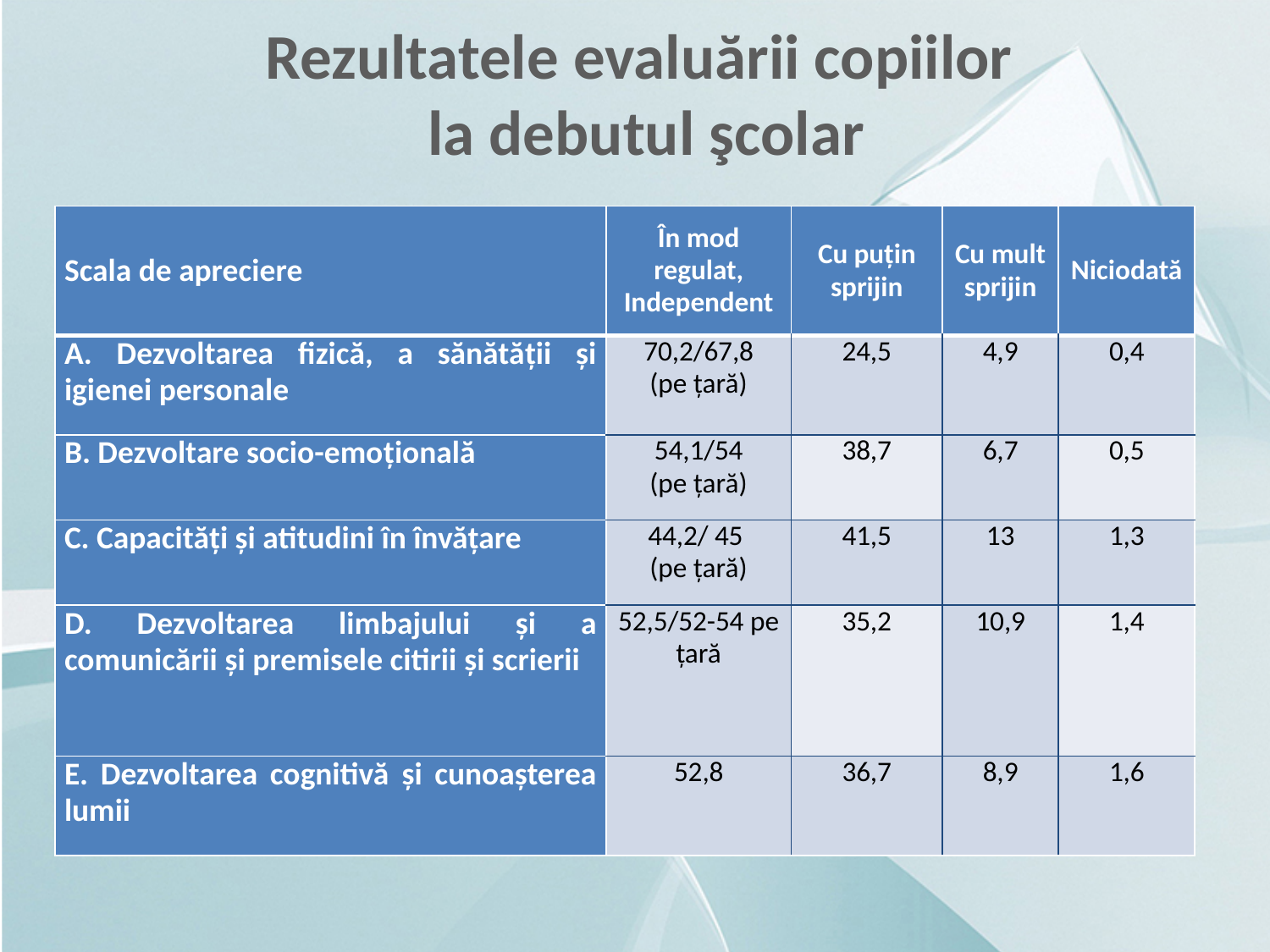

Rezultatele evaluării copiilor
la debutul şcolar
| Scala de apreciere | În mod regulat, Independent | Cu puţin sprijin | Cu mult sprijin | Niciodată |
| --- | --- | --- | --- | --- |
| A. Dezvoltarea fizică, a sănătăţii şi igienei personale | 70,2/67,8 (pe țară) | 24,5 | 4,9 | 0,4 |
| B. Dezvoltare socio-emoţională | 54,1/54 (pe țară) | 38,7 | 6,7 | 0,5 |
| C. Capacităţi şi atitudini în învăţare | 44,2/ 45 (pe țară) | 41,5 | 13 | 1,3 |
| D. Dezvoltarea limbajului şi a comunicării şi premisele citirii şi scrierii | 52,5/52-54 pe țară | 35,2 | 10,9 | 1,4 |
| E. Dezvoltarea cognitivă şi cunoaşterea lumii | 52,8 | 36,7 | 8,9 | 1,6 |